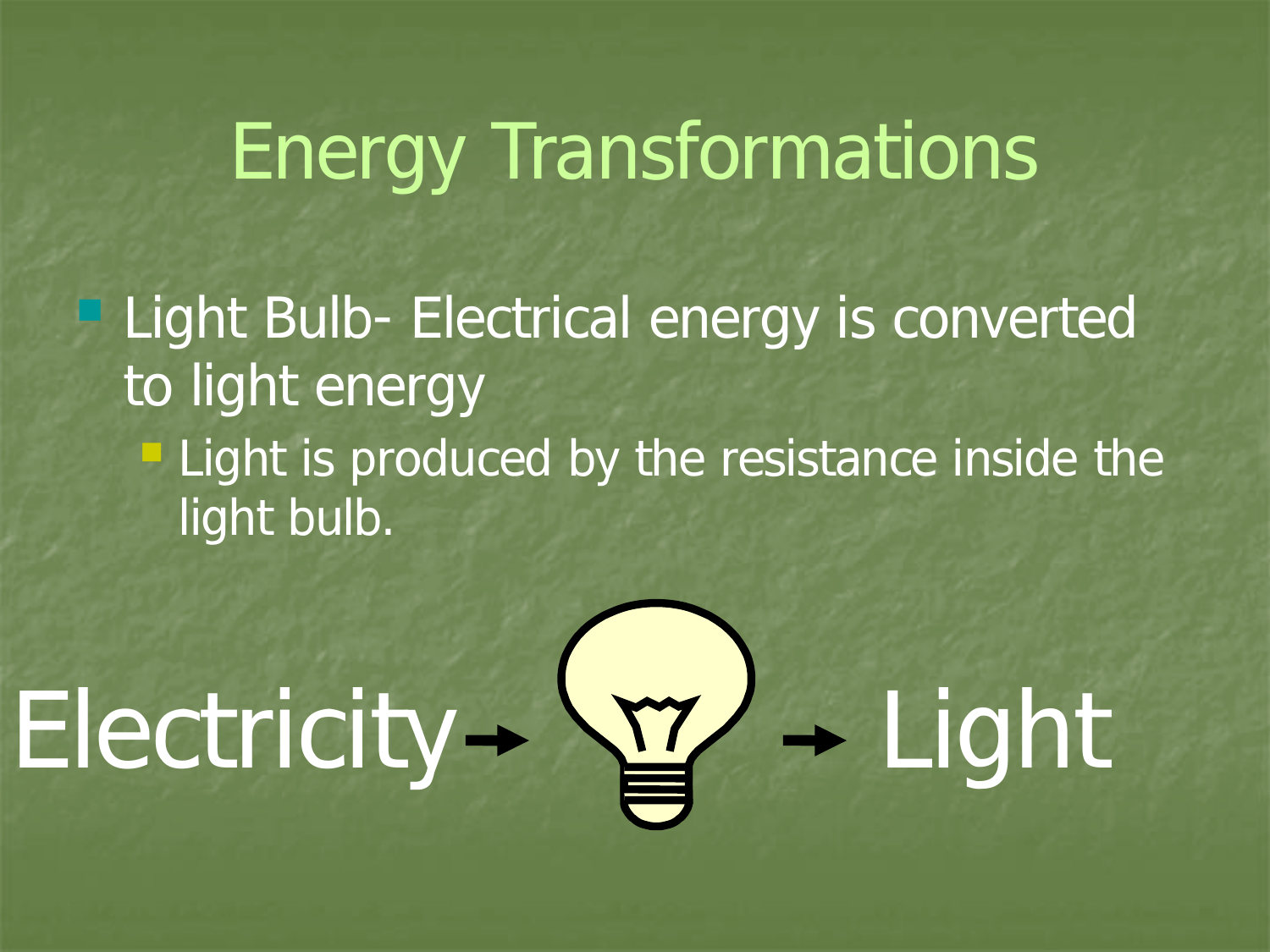

# Energy Transformations
Light Bulb- Electrical energy is converted to light energy
Light is produced by the resistance inside the light bulb.

Electricity
Light